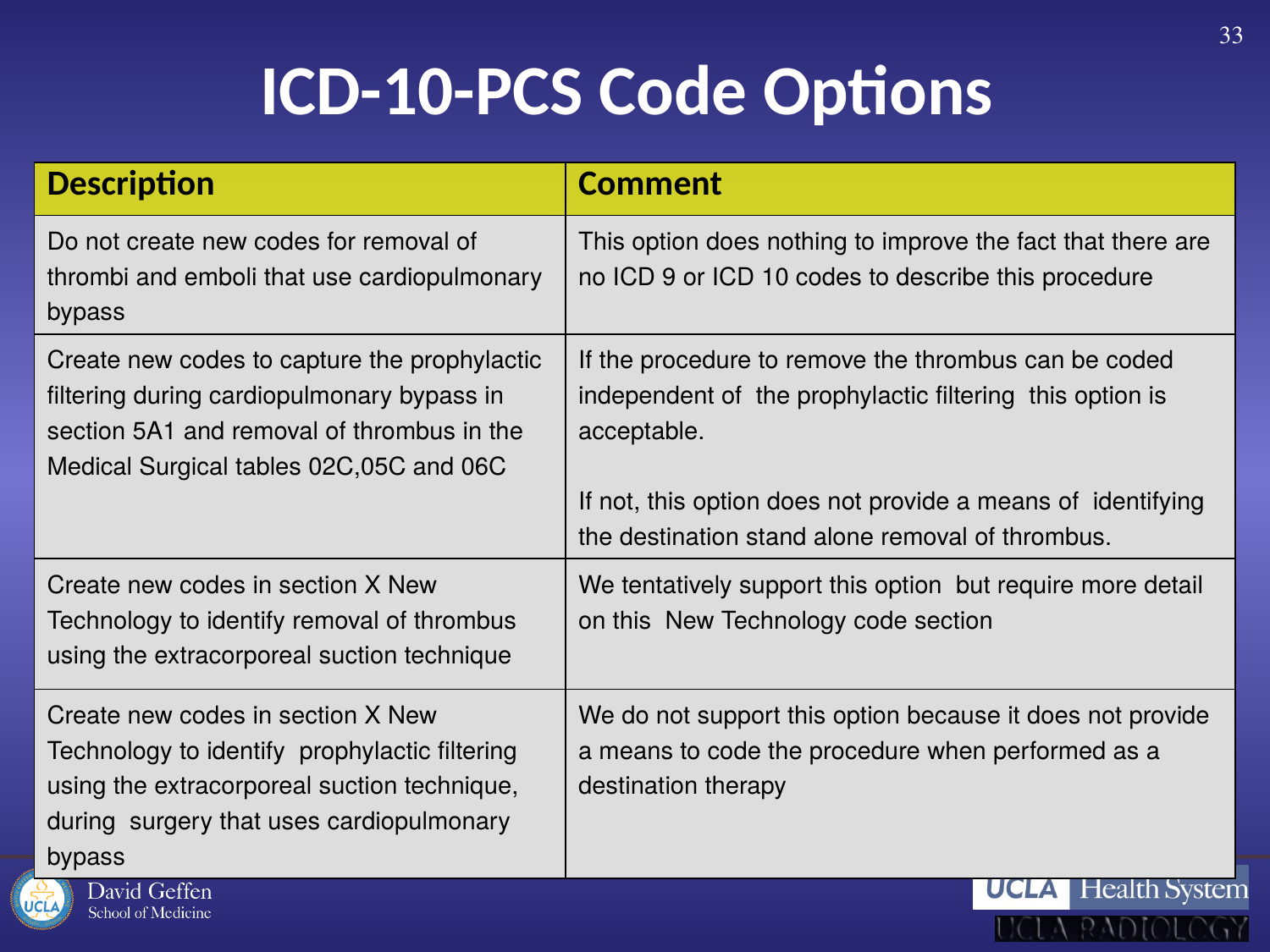

33
# ICD-10-PCS Code Options
| Description | Comment |
| --- | --- |
| Do not create new codes for removal of thrombi and emboli that use cardiopulmonary bypass | This option does nothing to improve the fact that there are no ICD 9 or ICD 10 codes to describe this procedure |
| Create new codes to capture the prophylactic filtering during cardiopulmonary bypass in section 5A1 and removal of thrombus in the Medical Surgical tables 02C,05C and 06C | If the procedure to remove the thrombus can be coded independent of the prophylactic filtering this option is acceptable. If not, this option does not provide a means of identifying the destination stand alone removal of thrombus. |
| Create new codes in section X New Technology to identify removal of thrombus using the extracorporeal suction technique | We tentatively support this option but require more detail on this New Technology code section |
| Create new codes in section X New Technology to identify prophylactic filtering using the extracorporeal suction technique, during surgery that uses cardiopulmonary bypass | We do not support this option because it does not provide a means to code the procedure when performed as a destination therapy |